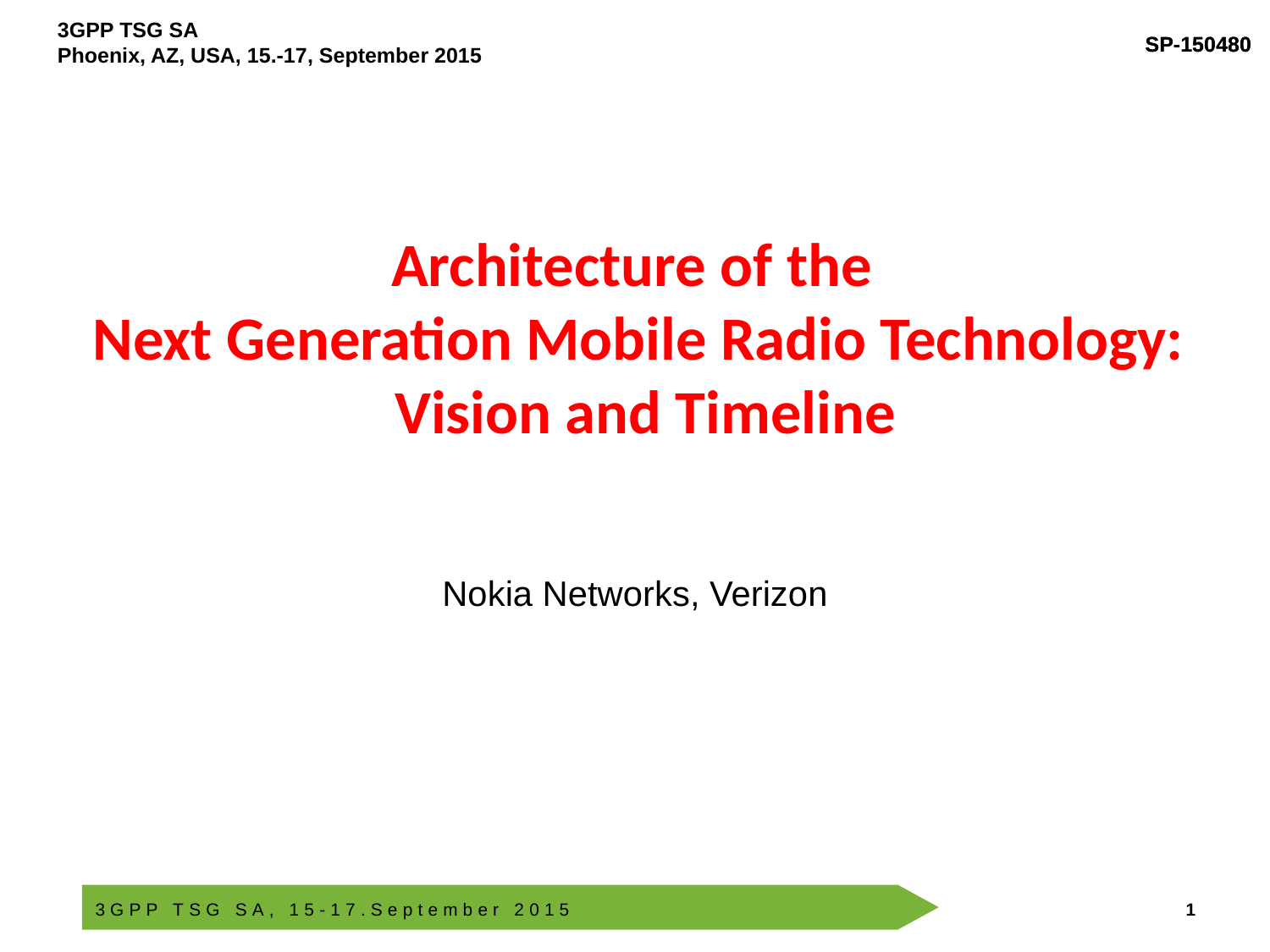

# Architecture of the Next Generation Mobile Radio Technology: Vision and Timeline
Nokia Networks, Verizon